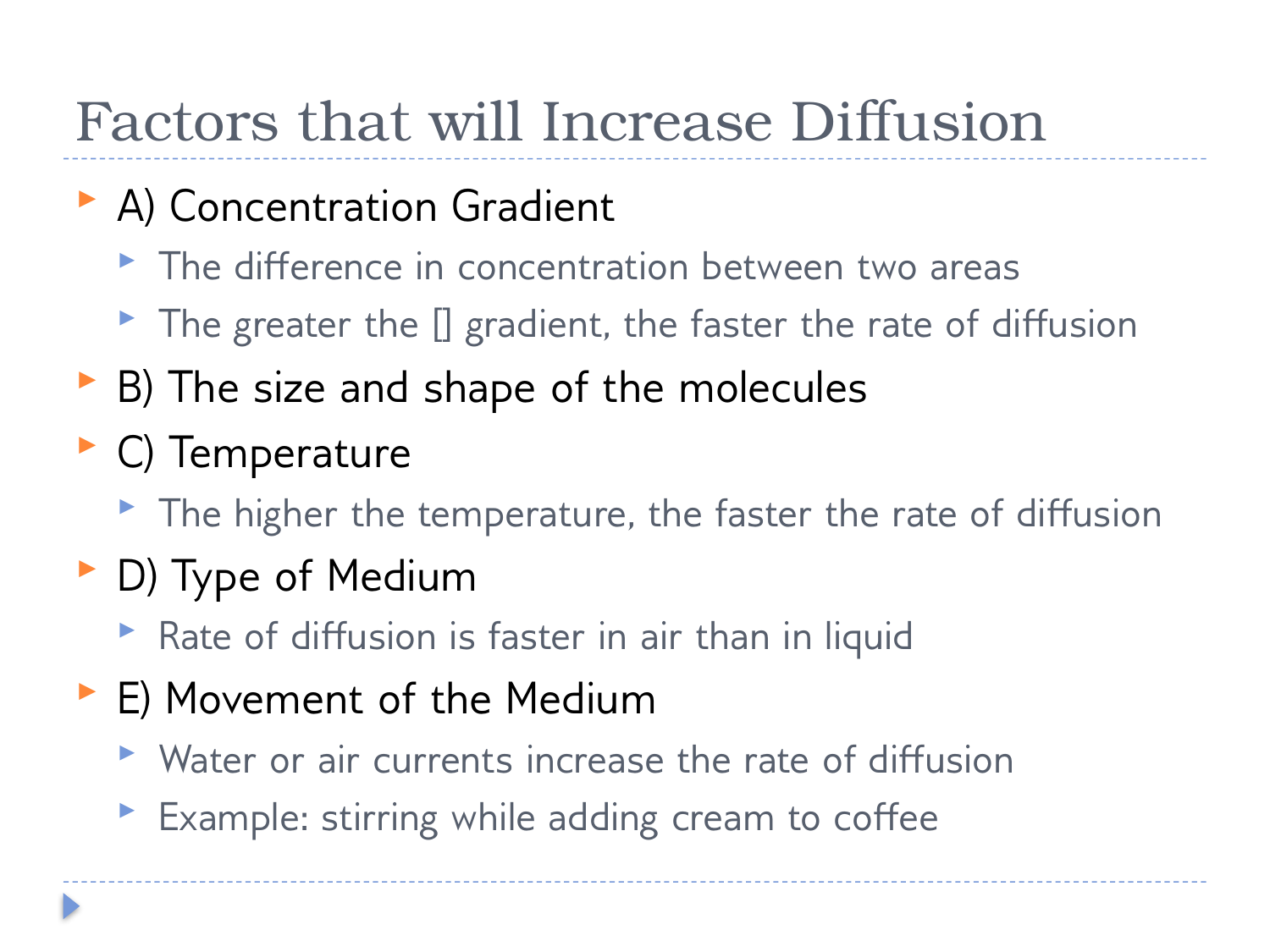

# Factors that will Increase Diffusion
A) Concentration Gradient
The difference in concentration between two areas
The greater the [] gradient, the faster the rate of diffusion
B) The size and shape of the molecules
C) Temperature
The higher the temperature, the faster the rate of diffusion
D) Type of Medium
Rate of diffusion is faster in air than in liquid
E) Movement of the Medium
Water or air currents increase the rate of diffusion
Example: stirring while adding cream to coffee